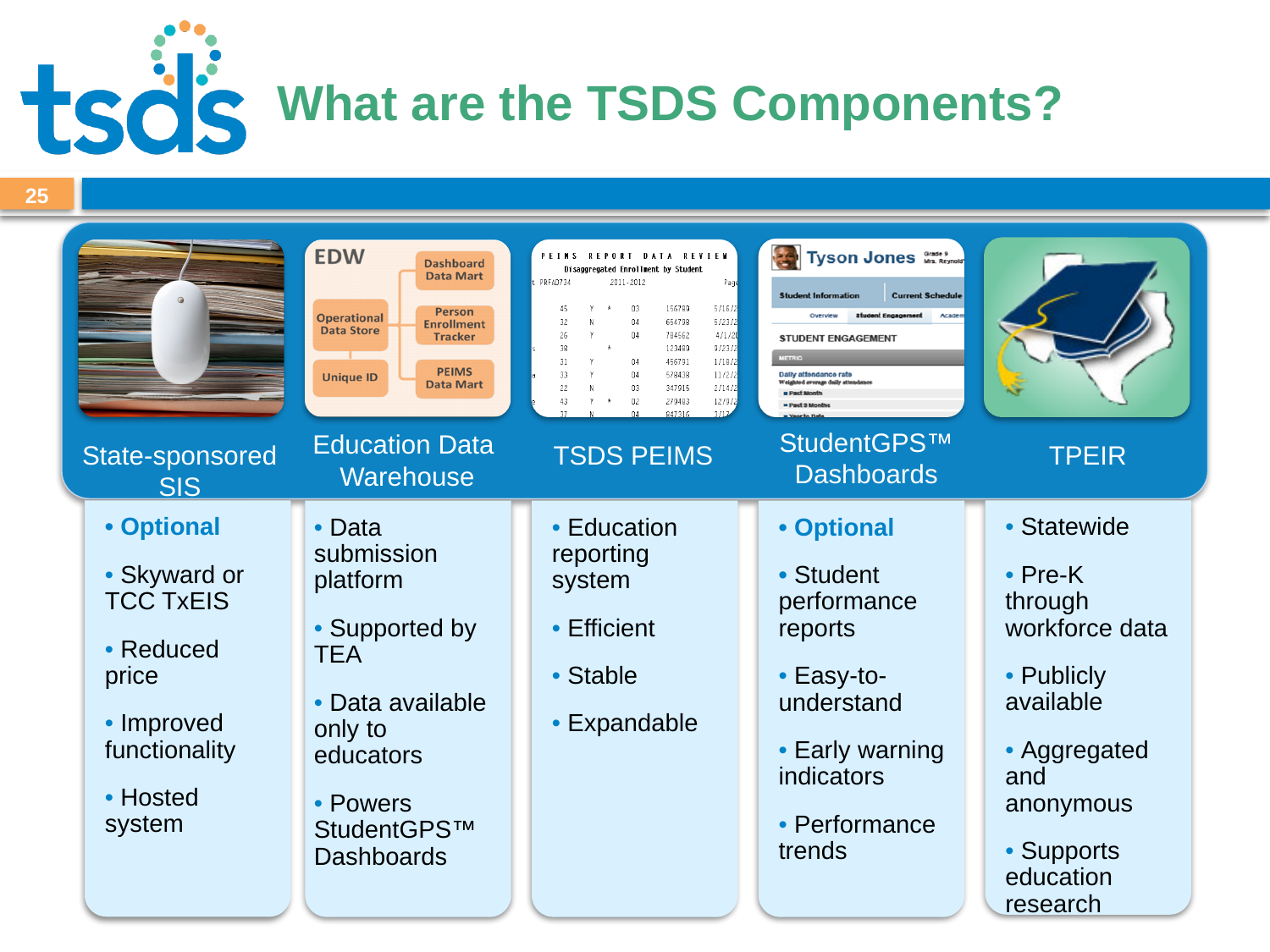

# What are the TSDS Components?
25
• Optional
• Skyward or TCC TxEIS
• Reduced price
• Improved functionality
• Hosted system

• Data submission platform
• Supported by TEA
• Data available only to educators
• Powers StudentGPS™ Dashboards
• Education reporting system
• Efficient
• Stable
• Expandable
• Optional
• Student performance reports
• Easy-to-understand
• Early warning indicators
• Performance trends
• Statewide
• Pre-K through workforce data
• Publicly available
• Aggregated and anonymous
• Supports education research
StudentGPS™ Dashboards
Education Data
Warehouse
State-sponsored SIS
TSDS PEIMS
TPEIR